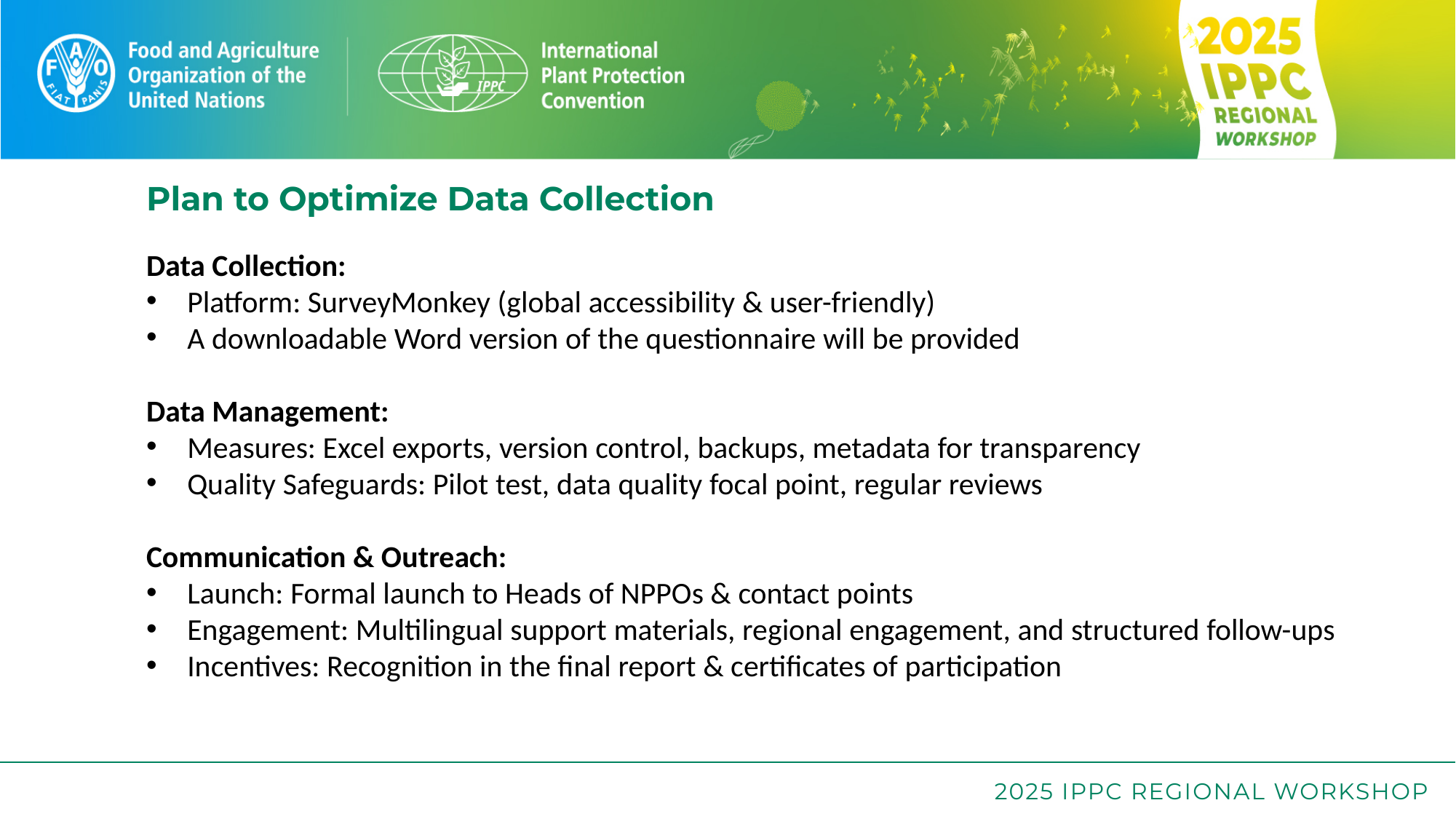

# Plan to Optimize Data Collection
Data Collection:
Platform: SurveyMonkey (global accessibility & user-friendly)
A downloadable Word version of the questionnaire will be provided

Data Management:
Measures: Excel exports, version control, backups, metadata for transparency
Quality Safeguards: Pilot test, data quality focal point, regular reviews

Communication & Outreach:
Launch: Formal launch to Heads of NPPOs & contact points
Engagement: Multilingual support materials, regional engagement, and structured follow-ups
Incentives: Recognition in the final report & certificates of participation